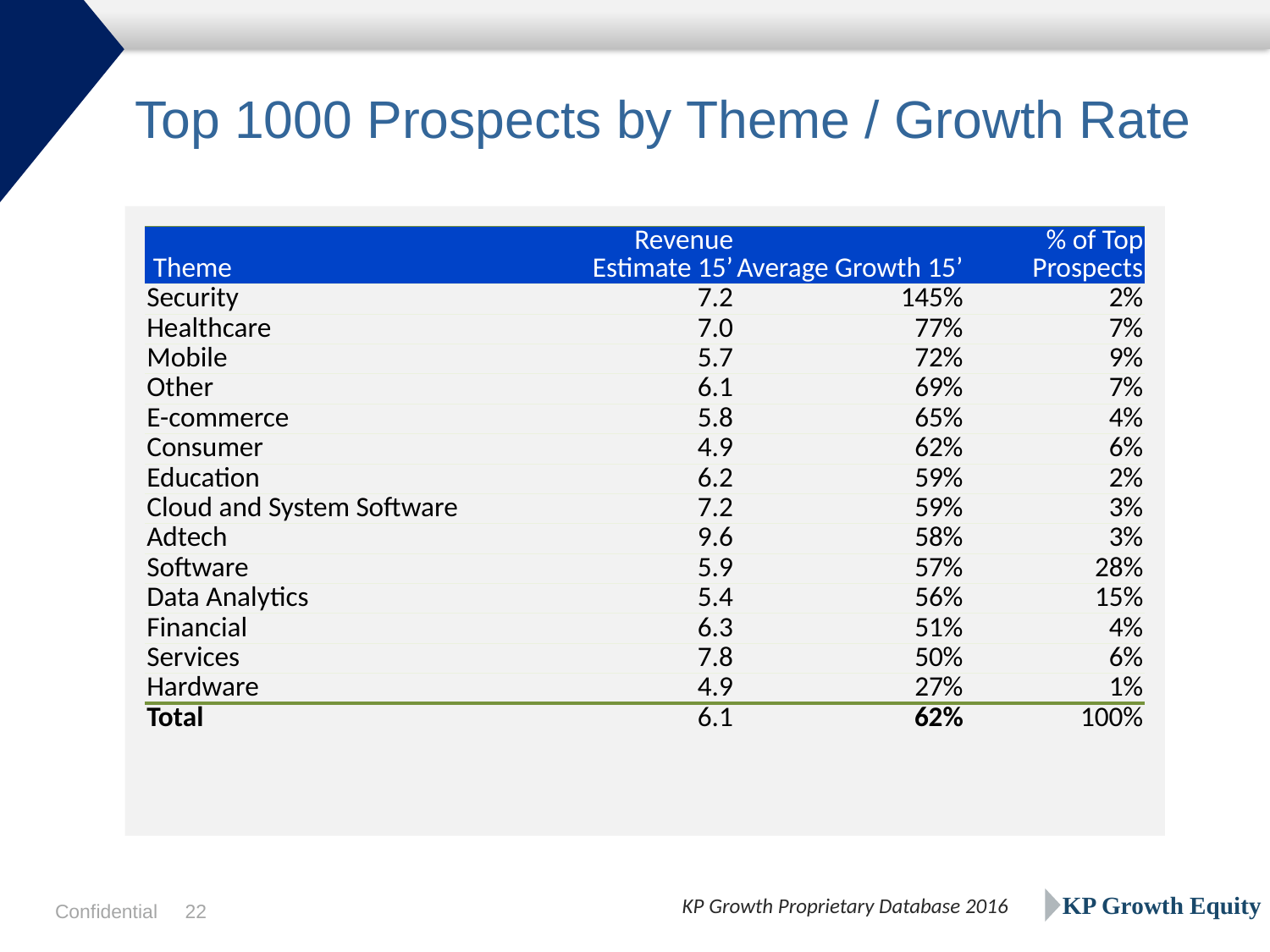

# Top 1000 Prospects by Theme / Growth Rate

| Theme | Revenue Estimate 15’ | Average Growth 15’ | % of Top Prospects |
| --- | --- | --- | --- |
| Security | 7.2 | 145% | 2% |
| Healthcare | 7.0 | 77% | 7% |
| Mobile | 5.7 | 72% | 9% |
| Other | 6.1 | 69% | 7% |
| E-commerce | 5.8 | 65% | 4% |
| Consumer | 4.9 | 62% | 6% |
| Education | 6.2 | 59% | 2% |
| Cloud and System Software | 7.2 | 59% | 3% |
| Adtech | 9.6 | 58% | 3% |
| Software | 5.9 | 57% | 28% |
| Data Analytics | 5.4 | 56% | 15% |
| Financial | 6.3 | 51% | 4% |
| Services | 7.8 | 50% | 6% |
| Hardware | 4.9 | 27% | 1% |
| Total | 6.1 | 62% | 100% |

KP Growth Equity
KP Growth Proprietary Database 2016
Confidential
22